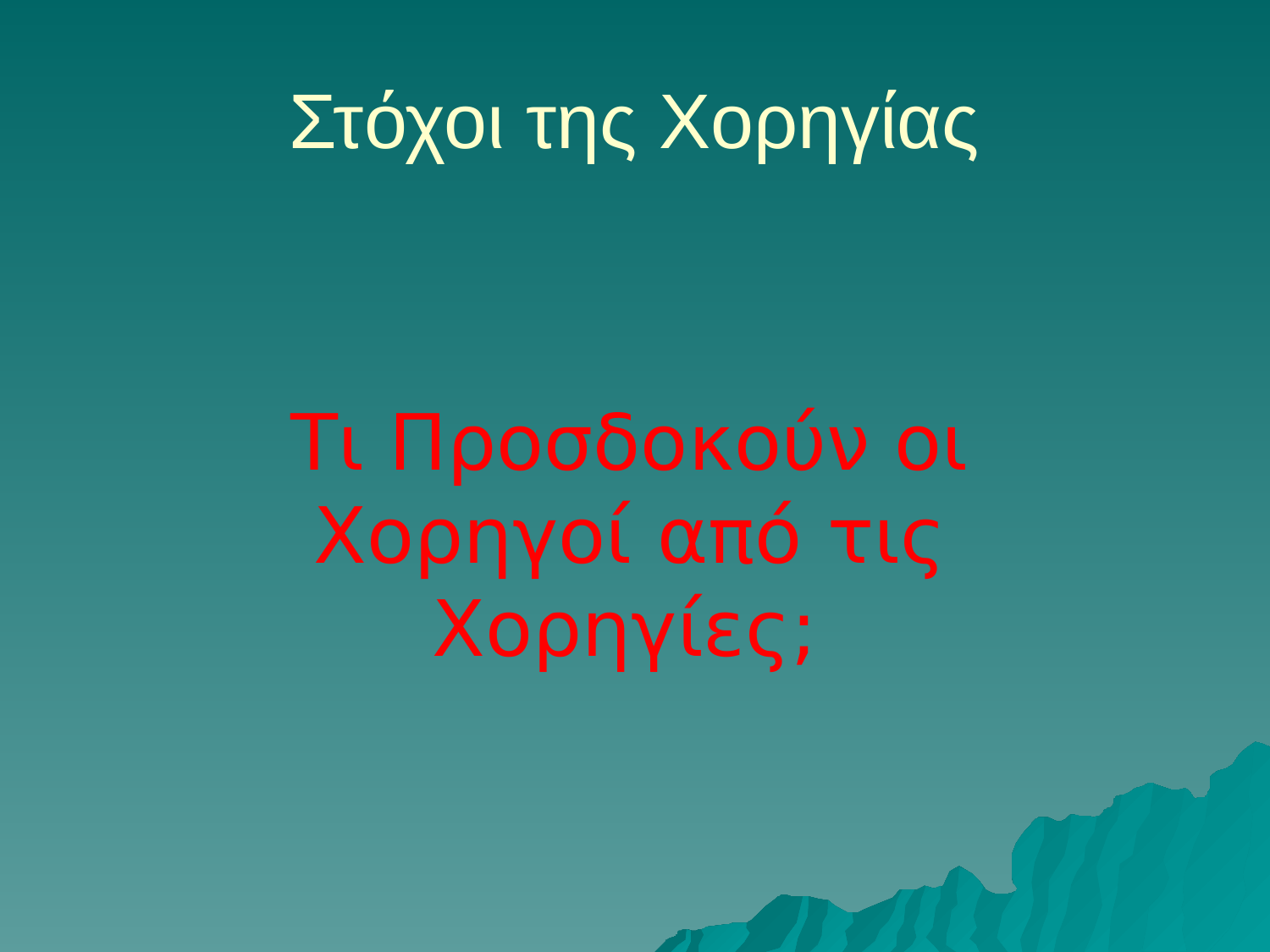

# Στόχοι της Χορηγίας
Τι Προσδοκούν οι Χορηγοί από τις Χορηγίες;